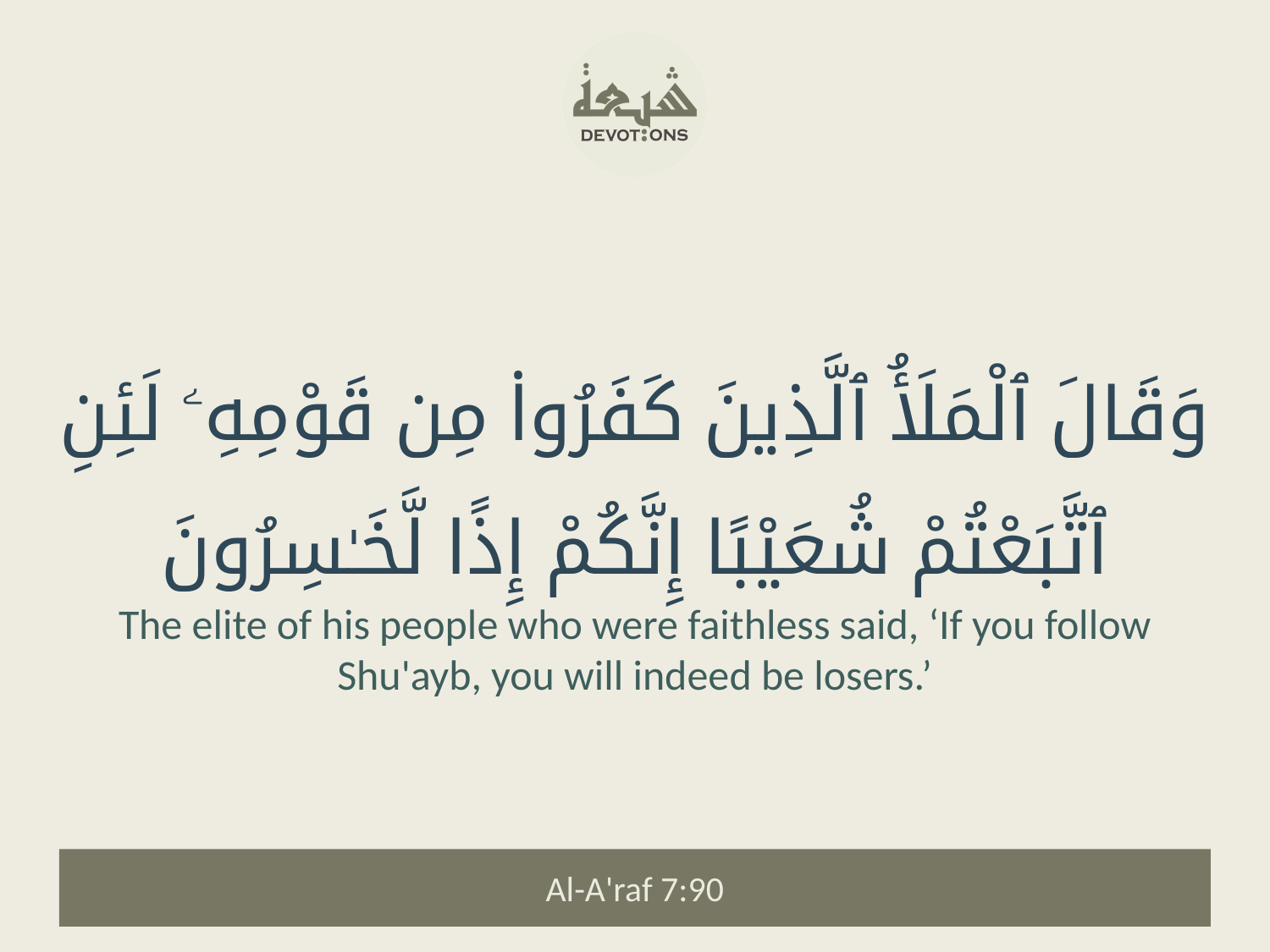

وَقَالَ ٱلْمَلَأُ ٱلَّذِينَ كَفَرُوا۟ مِن قَوْمِهِۦ لَئِنِ ٱتَّبَعْتُمْ شُعَيْبًا إِنَّكُمْ إِذًا لَّخَـٰسِرُونَ
The elite of his people who were faithless said, ‘If you follow Shu'ayb, you will indeed be losers.’
Al-A'raf 7:90